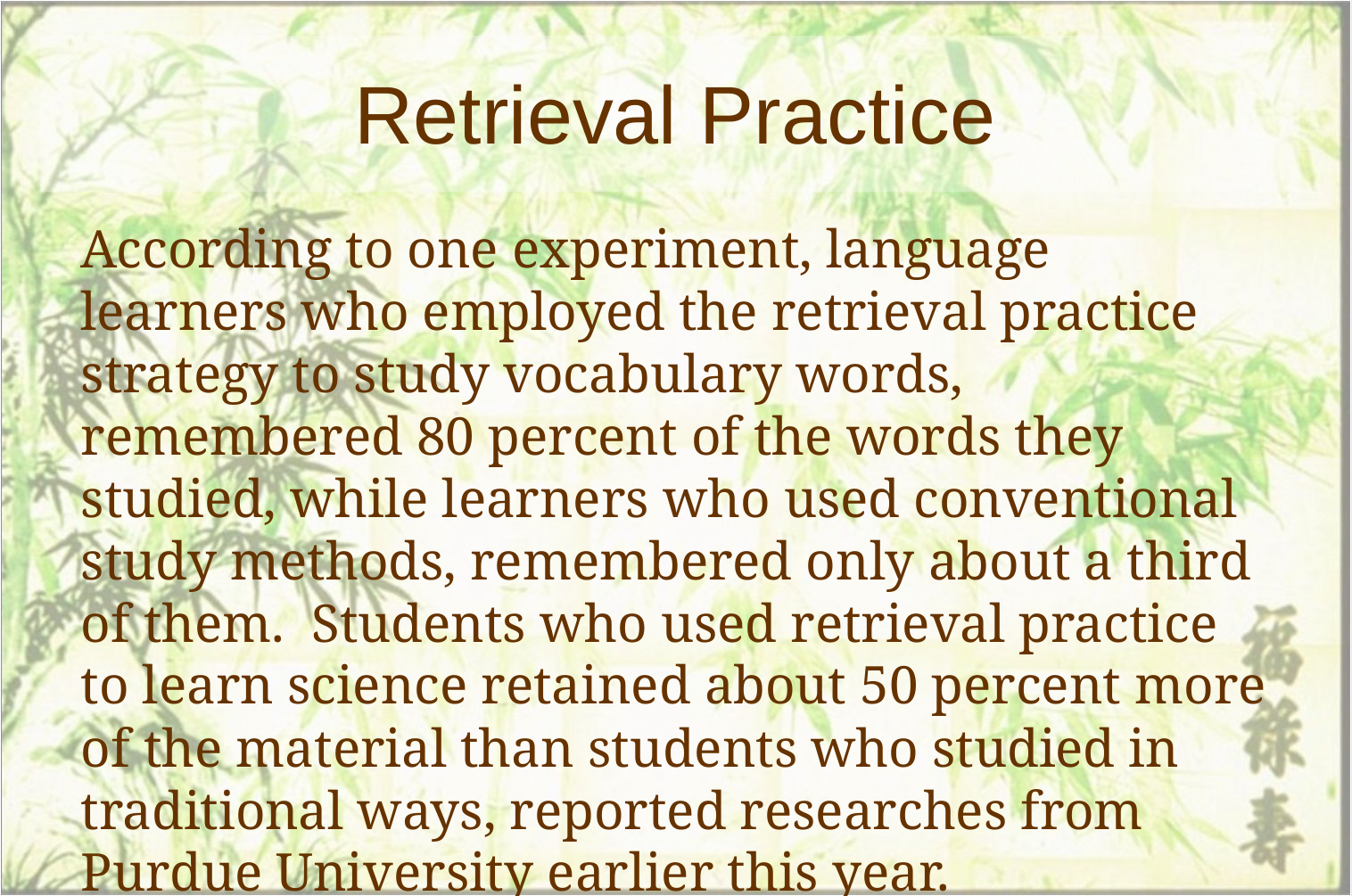

# Retrieval Practice
According to one experiment, language learners who employed the retrieval practice strategy to study vocabulary words, remembered 80 percent of the words they studied, while learners who used conventional study methods, remembered only about a third of them.  Students who used retrieval practice to learn science retained about 50 percent more of the material than students who studied in traditional ways, reported researches from Purdue University earlier this year.
The New York Times, September 11, 2011